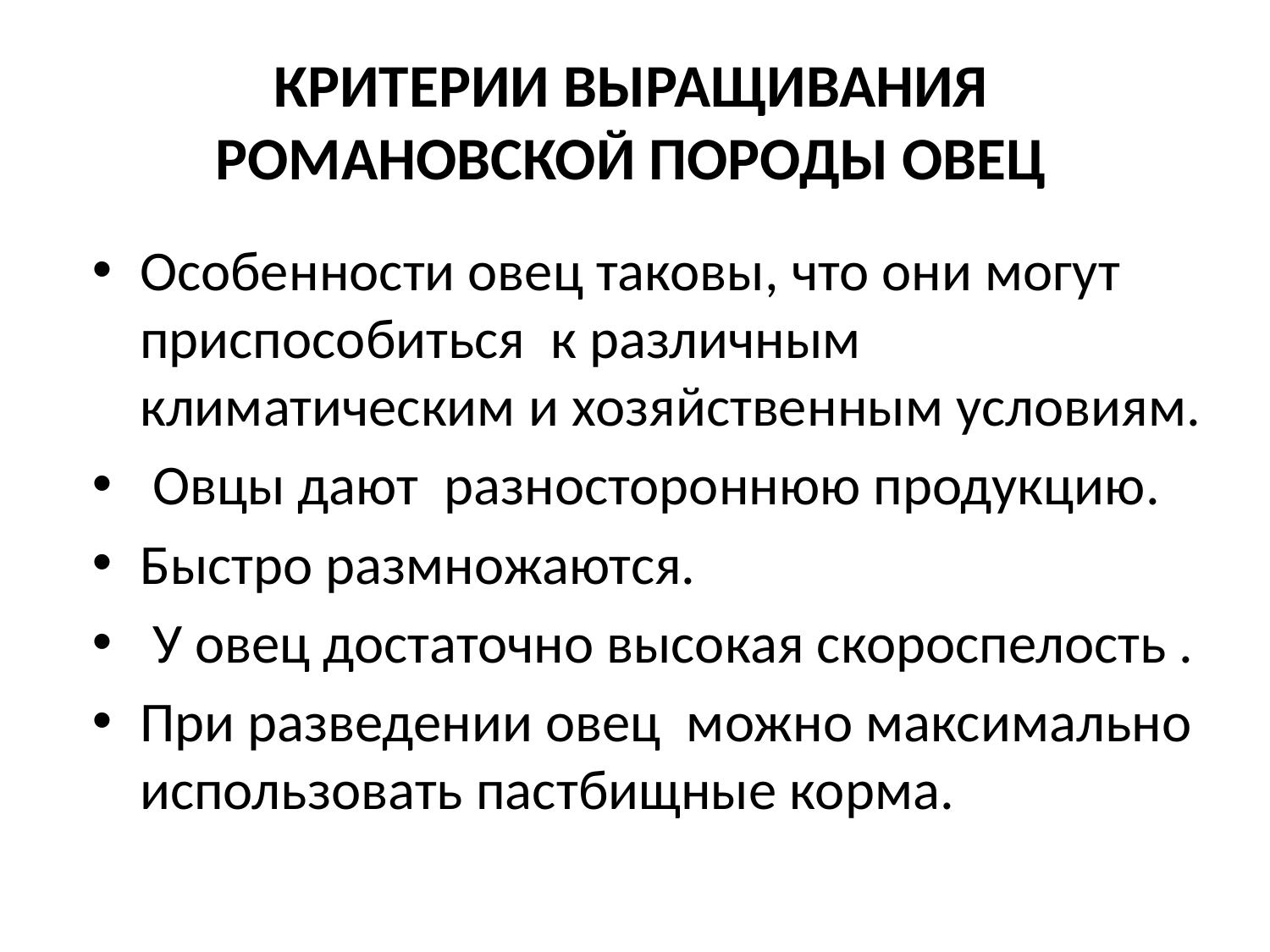

# КРИТЕРИИ ВЫРАЩИВАНИЯ РОМАНОВСКОЙ ПОРОДЫ ОВЕЦ
Особенности овец таковы, что они могут приспособиться  к различным климатическим и хозяйственным условиям.
 Овцы дают  разностороннюю продукцию.
Быстро размножаются.
 У овец достаточно высокая скороспелость .
При разведении овец  можно максимально использовать пастбищные корма.